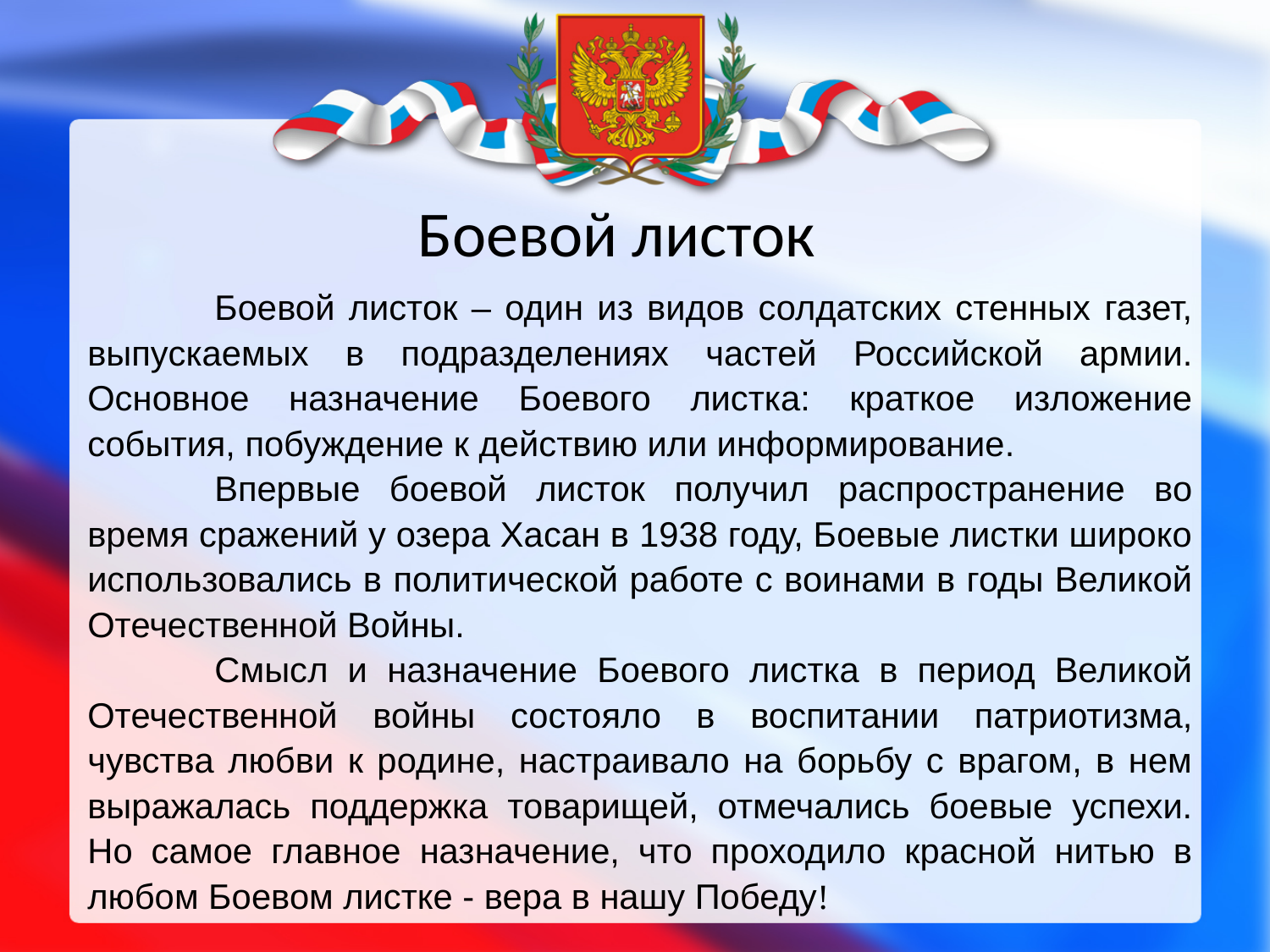

# Боевой листок
	Боевой листок – один из видов солдатских стенных газет, выпускаемых в подразделениях частей Российской армии. Основное назначение Боевого листка: краткое изложение события, побуждение к действию или информирование.
	Впервые боевой листок получил распространение во время сражений у озера Хасан в 1938 году, Боевые листки широко использовались в политической работе с воинами в годы Великой Отечественной Войны.
	Смысл и назначение Боевого листка в период Великой Отечественной войны состояло в воспитании патриотизма, чувства любви к родине, настраивало на борьбу с врагом, в нем выражалась поддержка товарищей, отмечались боевые успехи. Но самое главное назначение, что проходило красной нитью в любом Боевом листке - вера в нашу Победу!